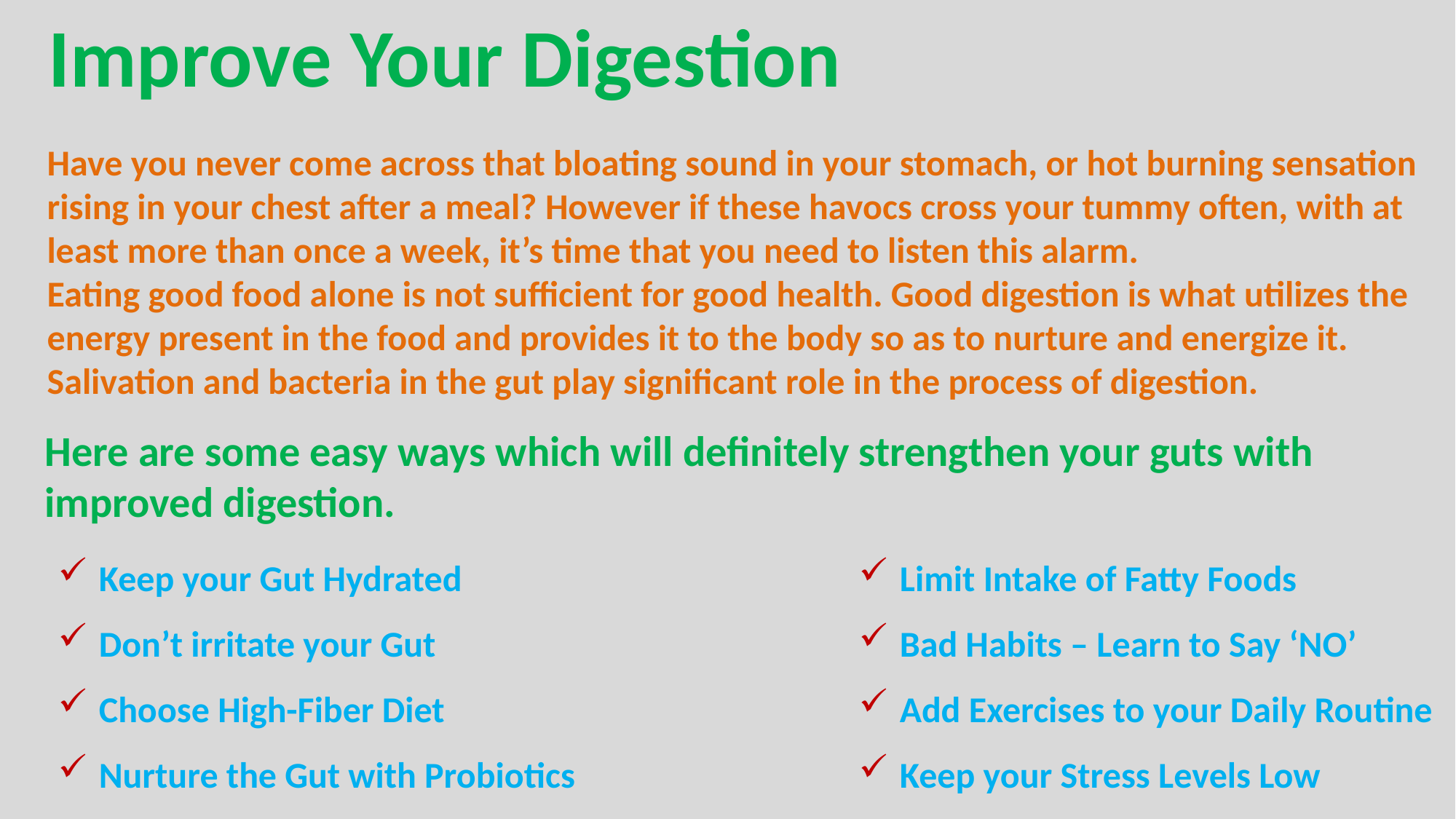

Improve Your Digestion
Have you never come across that bloating sound in your stomach, or hot burning sensation rising in your chest after a meal? However if these havocs cross your tummy often, with at least more than once a week, it’s time that you need to listen this alarm.
Eating good food alone is not sufficient for good health. Good digestion is what utilizes the energy present in the food and provides it to the body so as to nurture and energize it. Salivation and bacteria in the gut play significant role in the process of digestion.
Here are some easy ways which will definitely strengthen your guts with improved digestion.
Keep your Gut Hydrated
Don’t irritate your Gut
Choose High-Fiber Diet
Nurture the Gut with Probiotics
Limit Intake of Fatty Foods
Bad Habits – Learn to Say ‘NO’
Add Exercises to your Daily Routine
Keep your Stress Levels Low